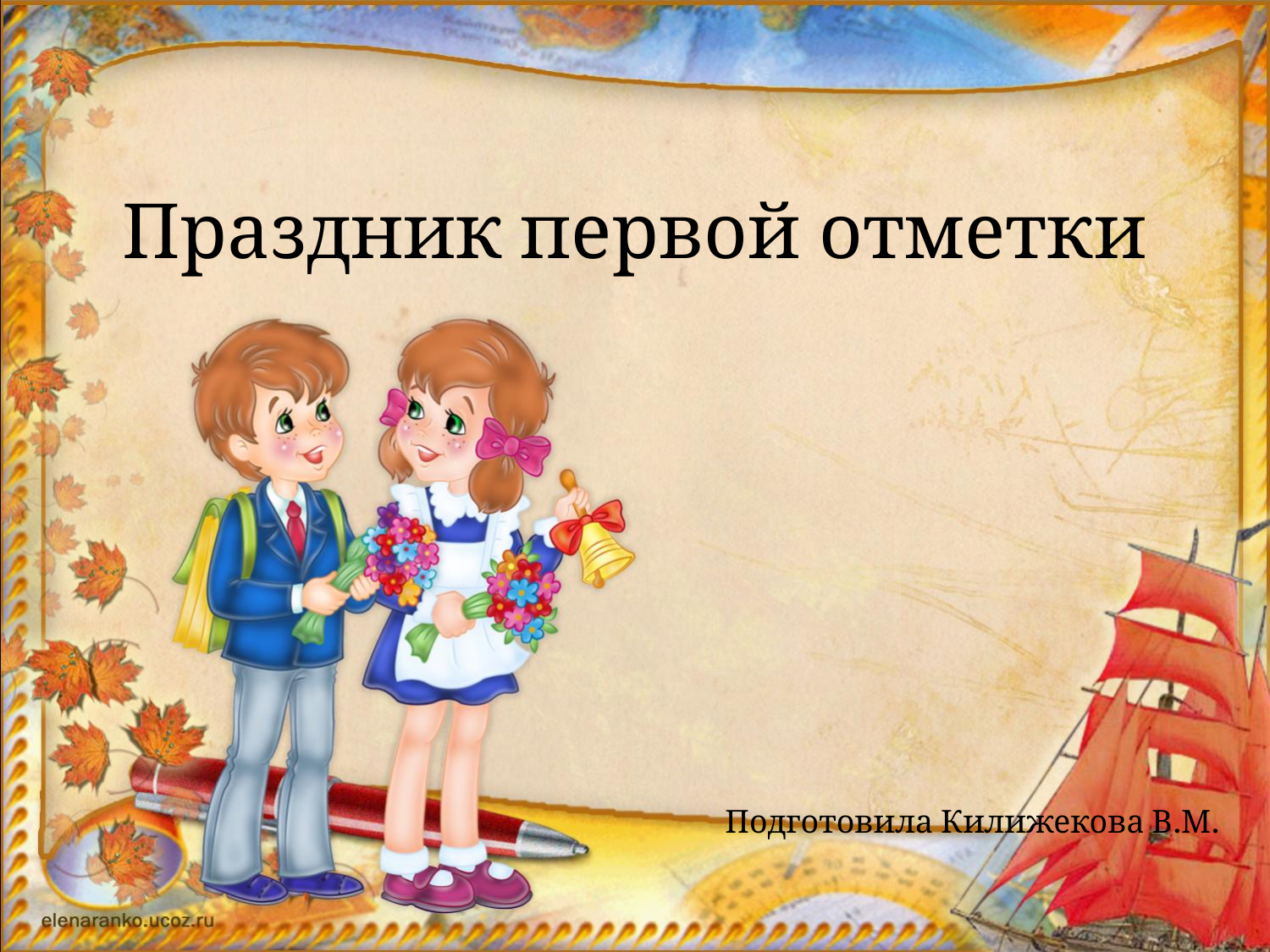

# Праздник первой отметки

Подготовила Килижекова В.М.